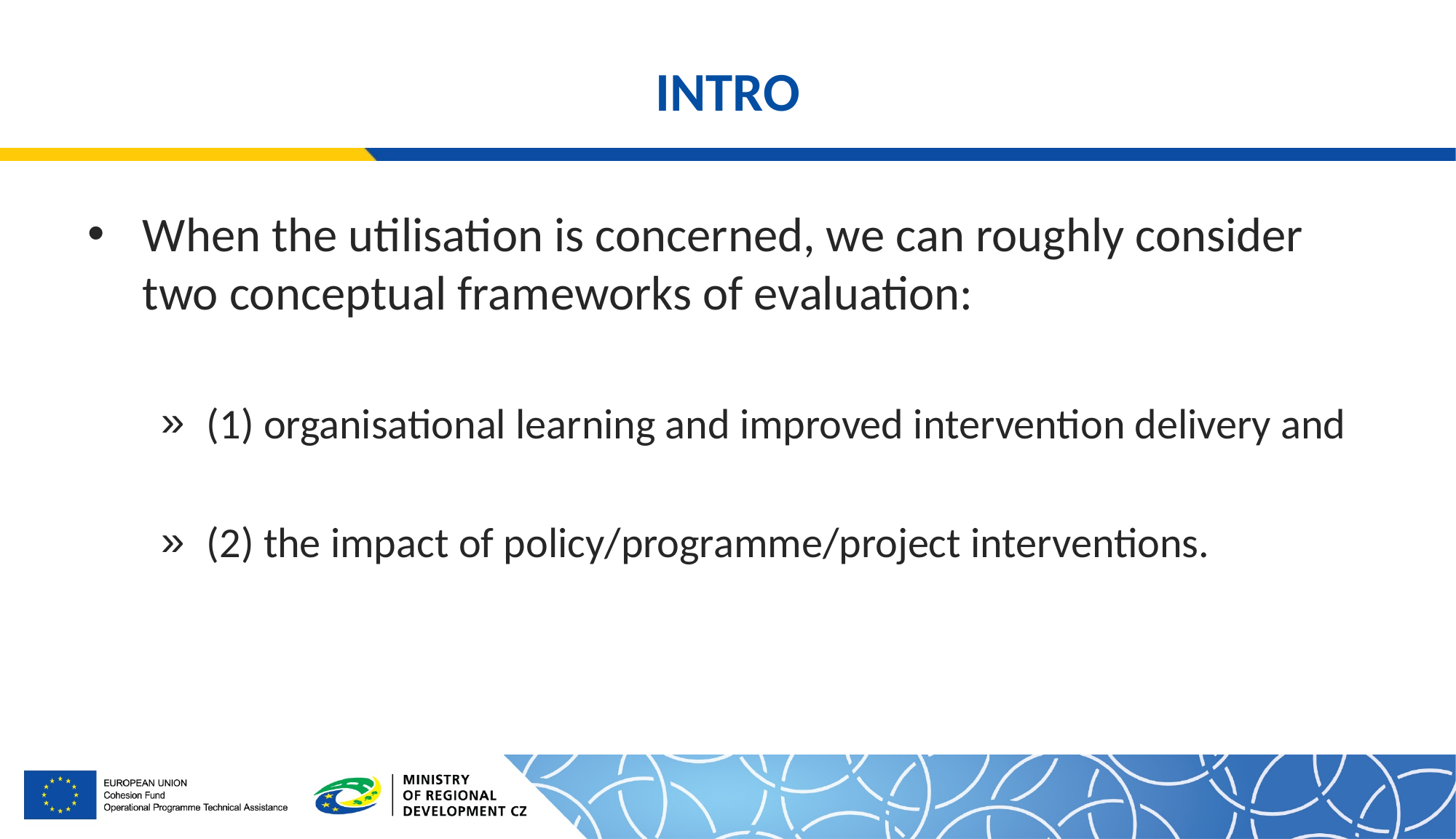

# INTRO
When the utilisation is concerned, we can roughly consider two conceptual frameworks of evaluation:

(1) organisational learning and improved intervention delivery and

(2) the impact of policy/programme/project interventions.